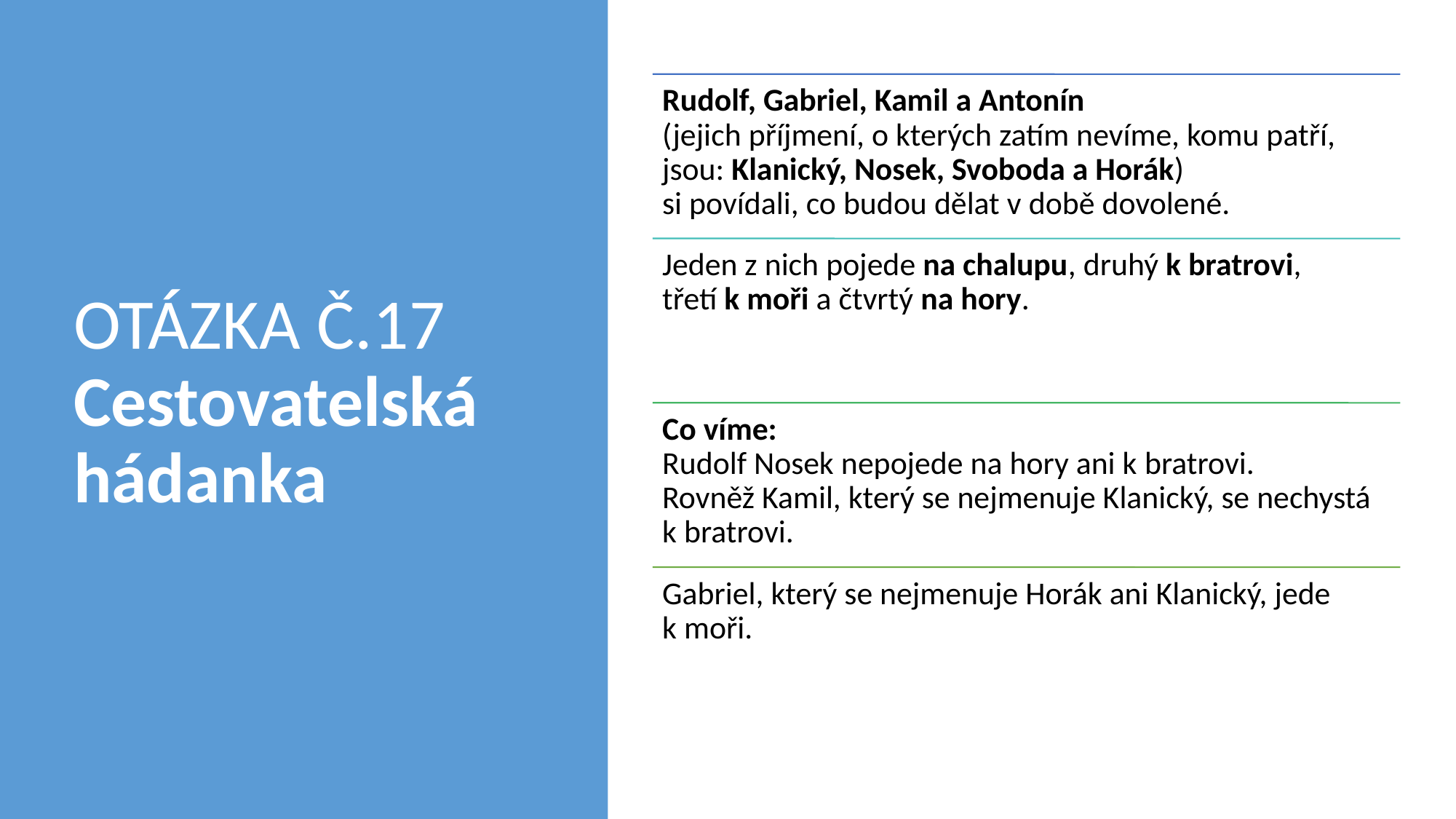

# OTÁZKA Č.17 Cestovatelská hádanka
Rudolf, Gabriel, Kamil a Antonín
(jejich příjmení, o kterých zatím nevíme, komu patří, jsou: Klanický, Nosek, Svoboda a Horák)
si povídali, co budou dělat v době dovolené.
Jeden z nich pojede na chalupu, druhý k bratrovi,
třetí k moři a čtvrtý na hory.
Co víme:
Rudolf Nosek nepojede na hory ani k bratrovi.
Rovněž Kamil, který se nejmenuje Klanický, se nechystá k bratrovi.
Gabriel, který se nejmenuje Horák ani Klanický, jede k moři.